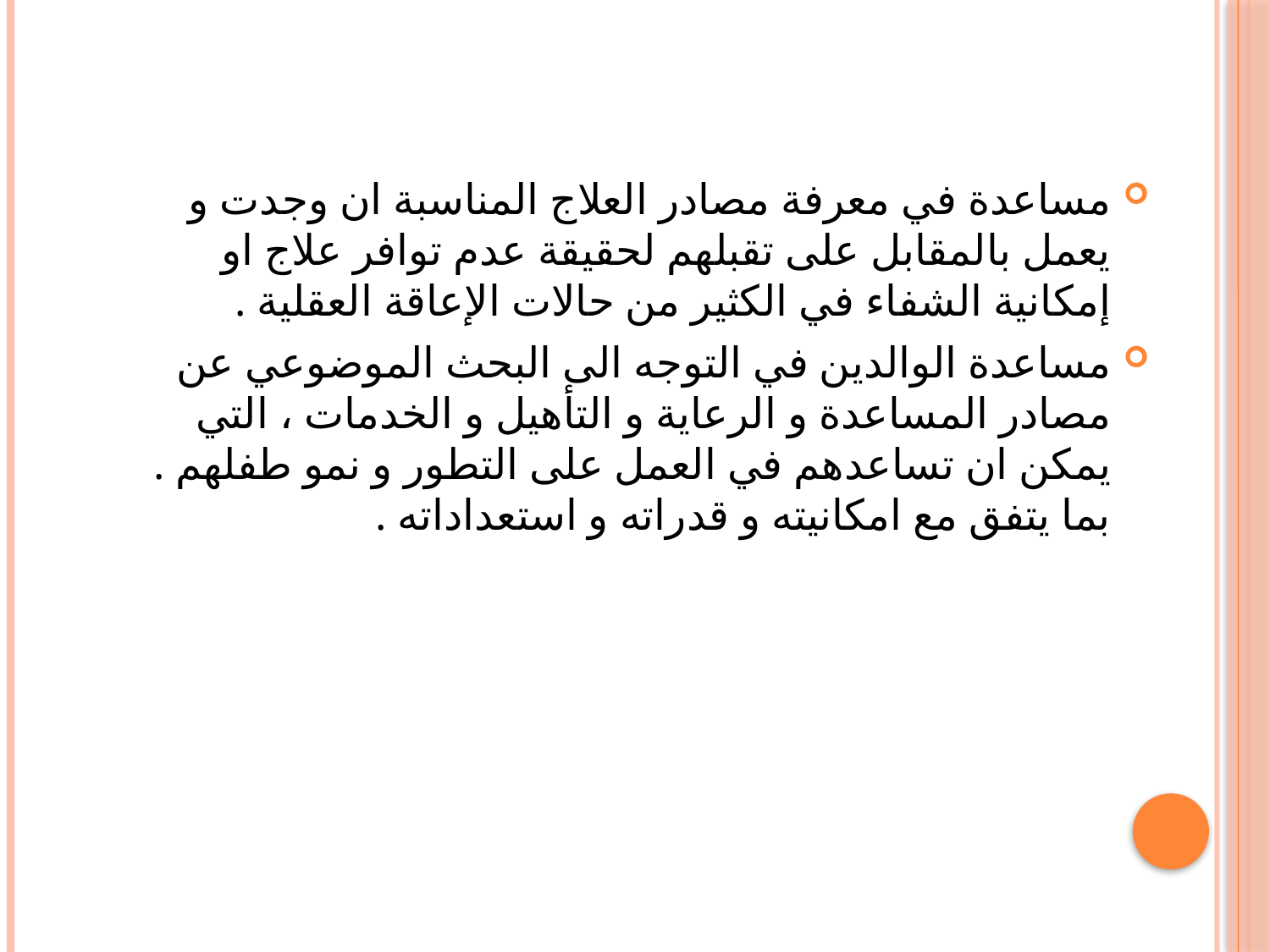

مساعدة في معرفة مصادر العلاج المناسبة ان وجدت و يعمل بالمقابل على تقبلهم لحقيقة عدم توافر علاج او إمكانية الشفاء في الكثير من حالات الإعاقة العقلية .
مساعدة الوالدين في التوجه الى البحث الموضوعي عن مصادر المساعدة و الرعاية و التأهيل و الخدمات ، التي يمكن ان تساعدهم في العمل على التطور و نمو طفلهم . بما يتفق مع امكانيته و قدراته و استعداداته .